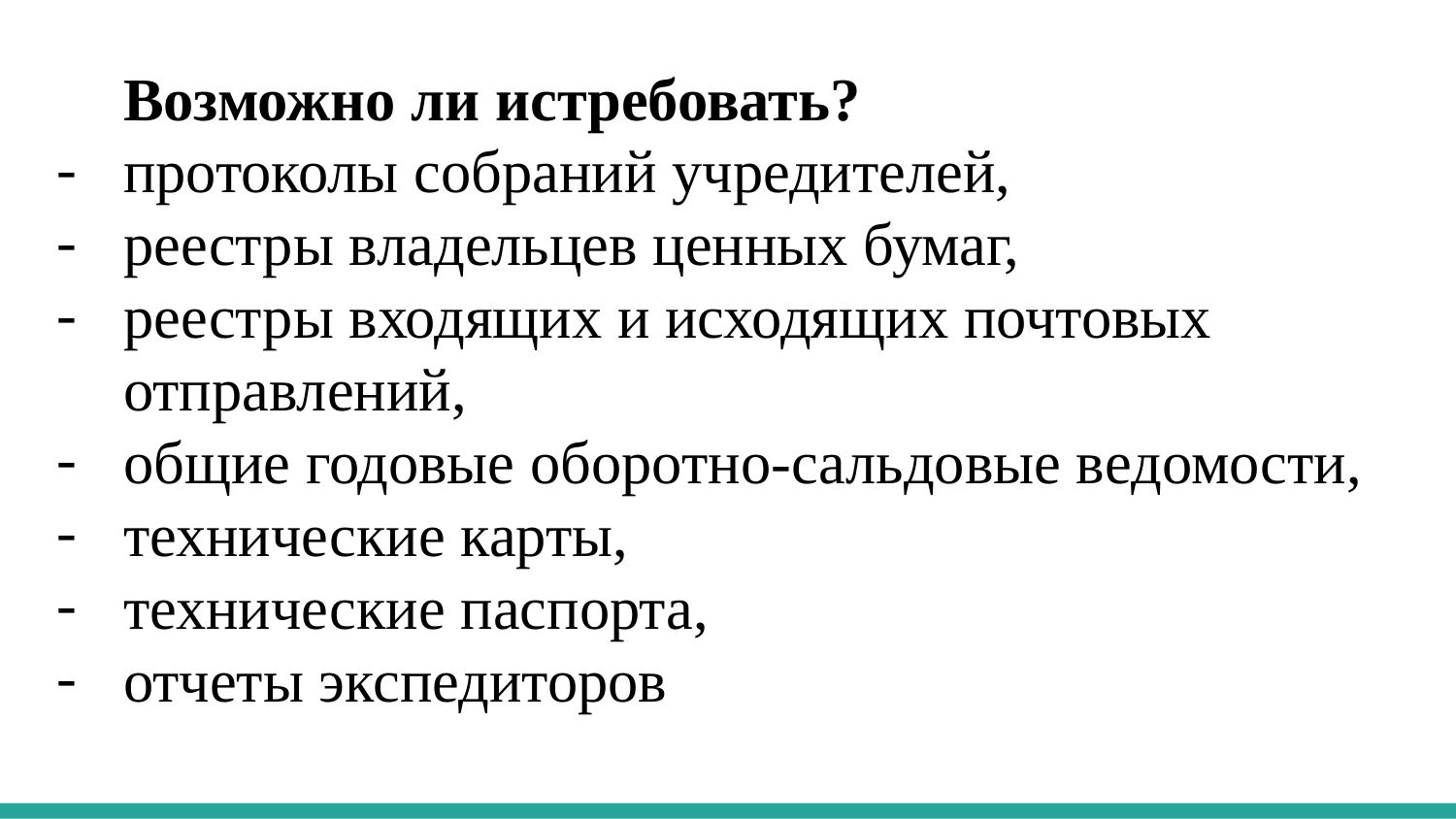

Возможно ли истребовать?
протоколы собраний учредителей,
реестры владельцев ценных бумаг,
реестры входящих и исходящих почтовых отправлений,
общие годовые оборотно-сальдовые ведомости,
технические карты,
технические паспорта,
отчеты экспедиторов